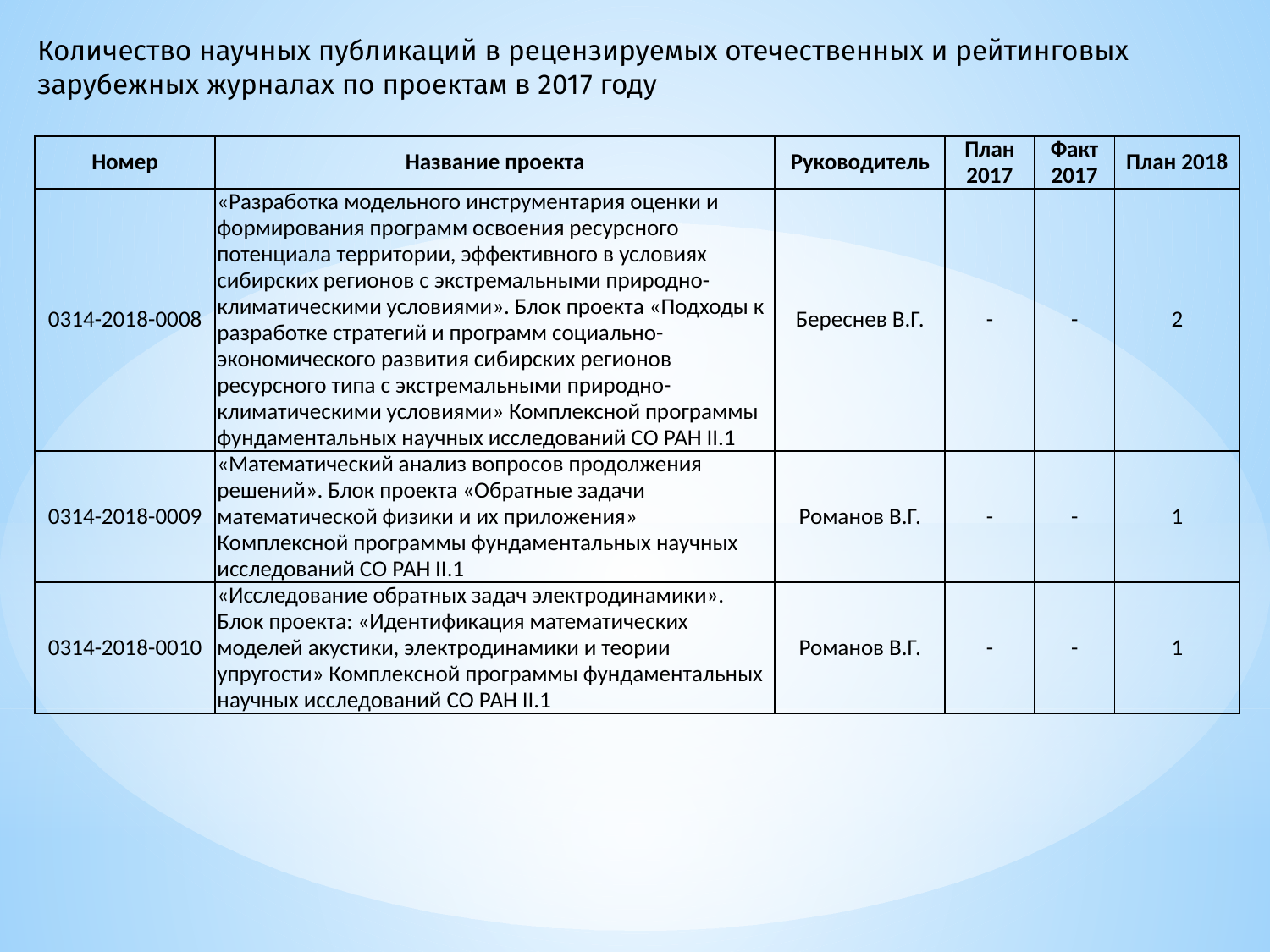

Количество научных публикаций в рецензируемых отечественных и рейтинговых зарубежных журналах по проектам в 2017 году
| Номер | Название проекта | Руководитель | План 2017 | Факт 2017 | План 2018 |
| --- | --- | --- | --- | --- | --- |
| 0314-2018-0008 | «Разработка модельного инструментария оценки и формирования программ освоения ресурсного потенциала территории, эффективного в условиях сибирских регионов с экстремальными природно-климатическими условиями». Блок проекта «Подходы к разработке стратегий и программ социально-экономического развития сибирских регионов ресурсного типа с экстремальными природно-климатическими условиями» Комплексной программы фундаментальных научных исследований СО РАН II.1 | Береснев В.Г. | - | - | 2 |
| 0314-2018-0009 | «Математический анализ вопросов продолжения решений». Блок проекта «Обратные задачи математической физики и их приложения» Комплексной программы фундаментальных научных исследований СО РАН II.1 | Романов В.Г. | - | - | 1 |
| 0314-2018-0010 | «Исследование обратных задач электродинамики». Блок проекта: «Идентификация математических моделей акустики, электродинамики и теории упругости» Комплексной программы фундаментальных научных исследований СО РАН II.1 | Романов В.Г. | - | - | 1 |